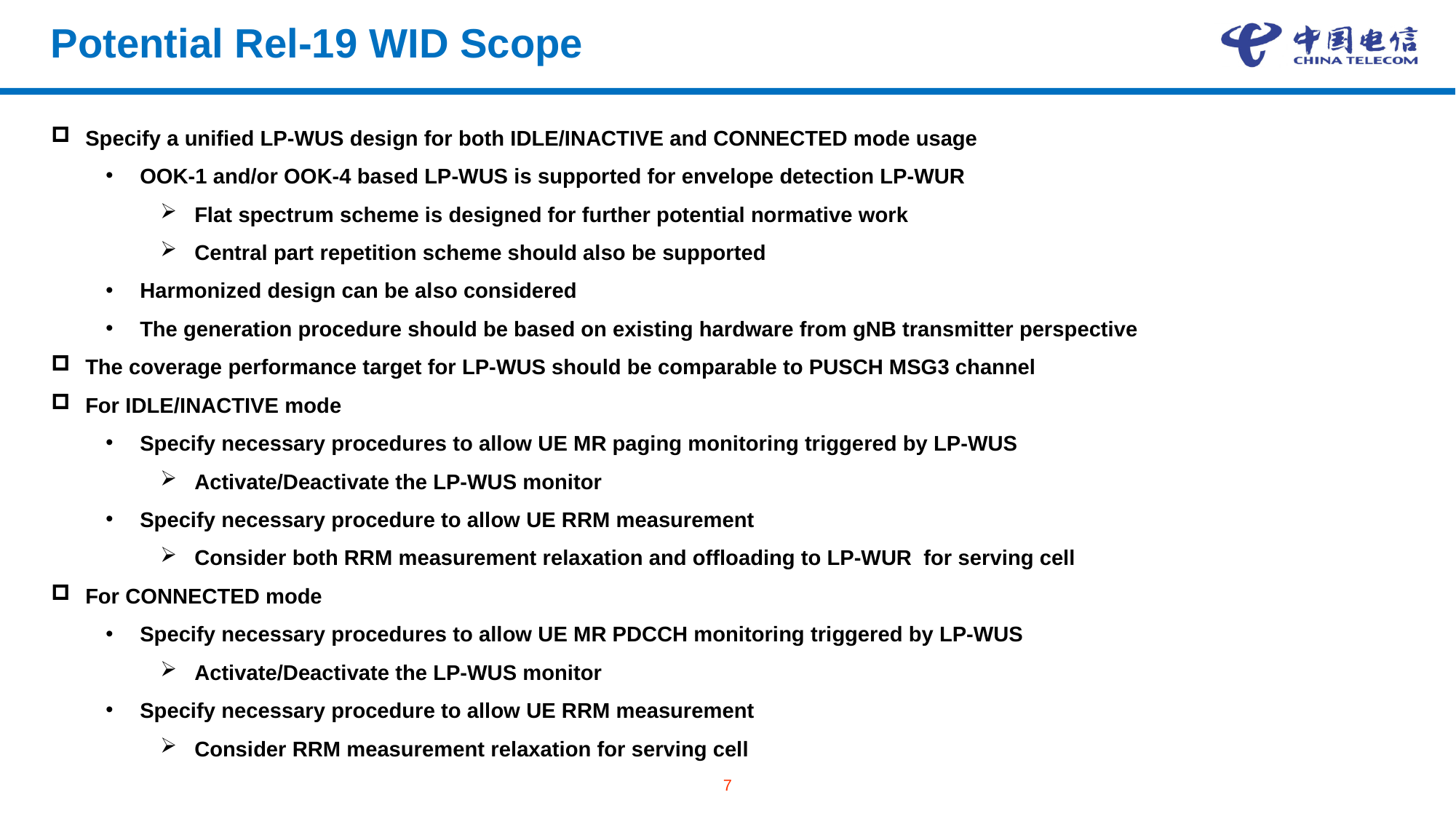

# Potential Rel-19 WID Scope
Specify a unified LP-WUS design for both IDLE/INACTIVE and CONNECTED mode usage
OOK-1 and/or OOK-4 based LP-WUS is supported for envelope detection LP-WUR
Flat spectrum scheme is designed for further potential normative work
Central part repetition scheme should also be supported
Harmonized design can be also considered
The generation procedure should be based on existing hardware from gNB transmitter perspective
The coverage performance target for LP-WUS should be comparable to PUSCH MSG3 channel
For IDLE/INACTIVE mode
Specify necessary procedures to allow UE MR paging monitoring triggered by LP-WUS
Activate/Deactivate the LP-WUS monitor
Specify necessary procedure to allow UE RRM measurement
Consider both RRM measurement relaxation and offloading to LP-WUR  for serving cell
For CONNECTED mode
Specify necessary procedures to allow UE MR PDCCH monitoring triggered by LP-WUS
Activate/Deactivate the LP-WUS monitor
Specify necessary procedure to allow UE RRM measurement
Consider RRM measurement relaxation for serving cell
7